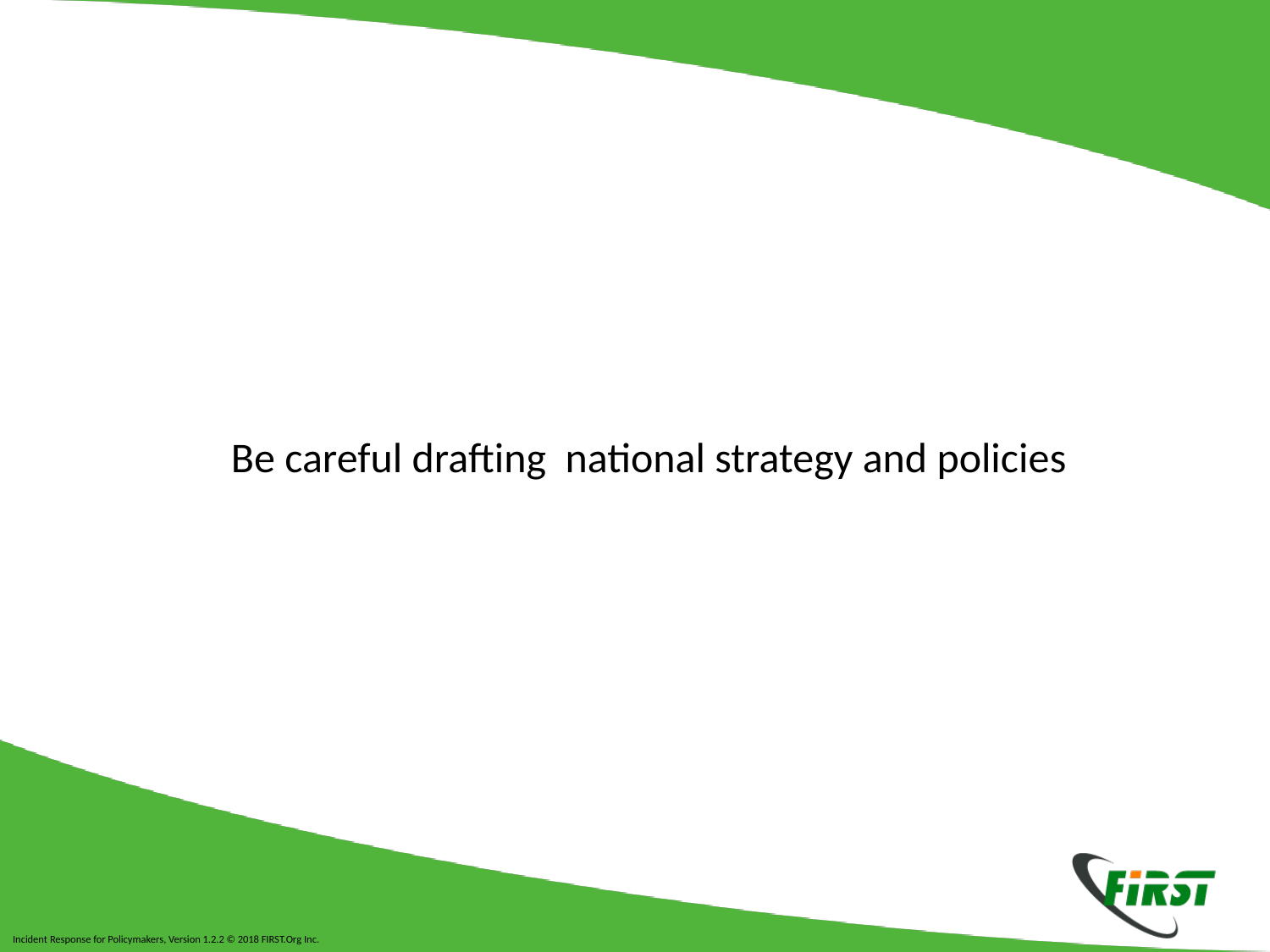

Be careful drafting  national strategy and policies